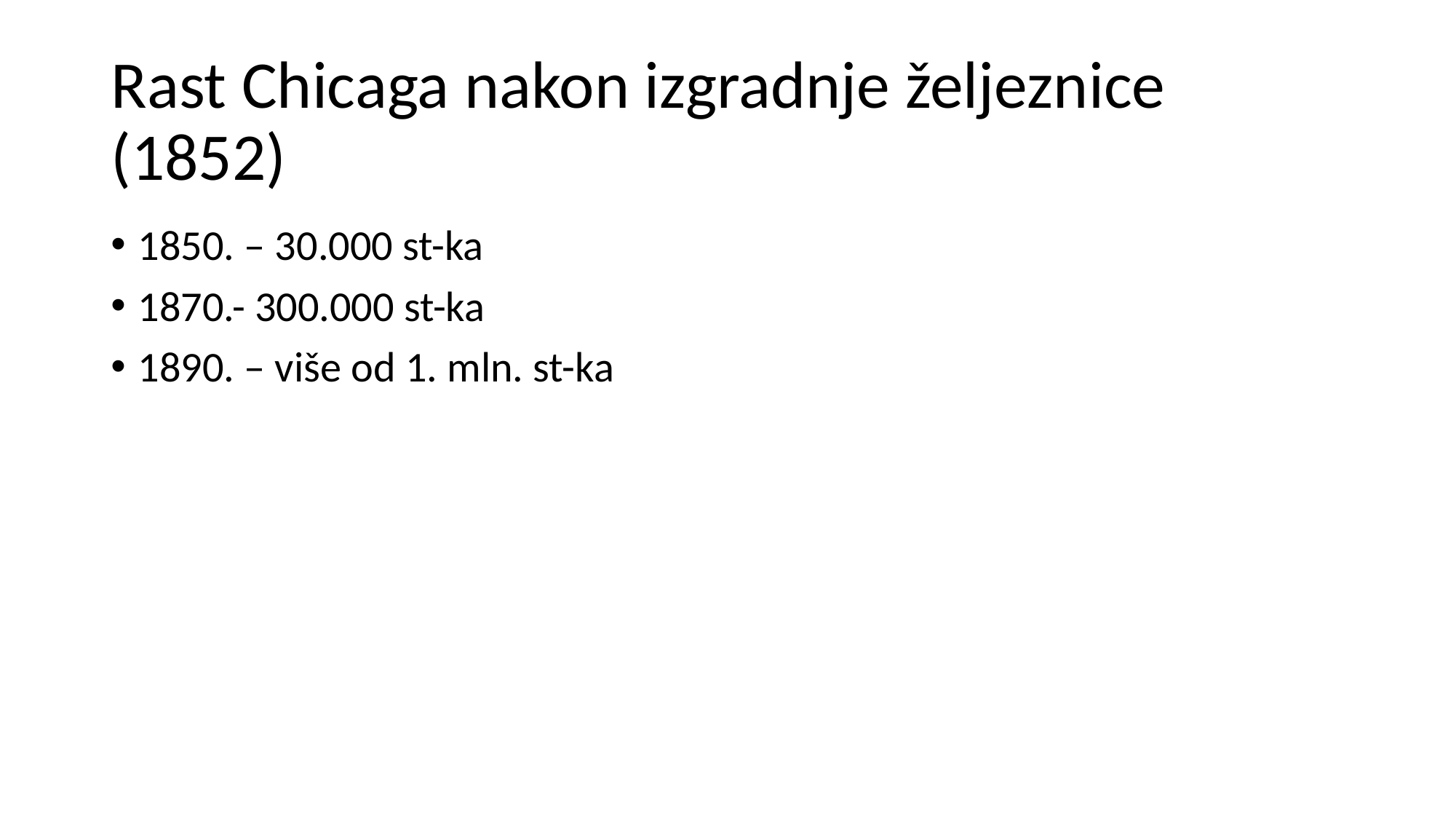

# Rast Chicaga nakon izgradnje željeznice (1852)
1850. – 30.000 st-ka
1870.- 300.000 st-ka
1890. – više od 1. mln. st-ka